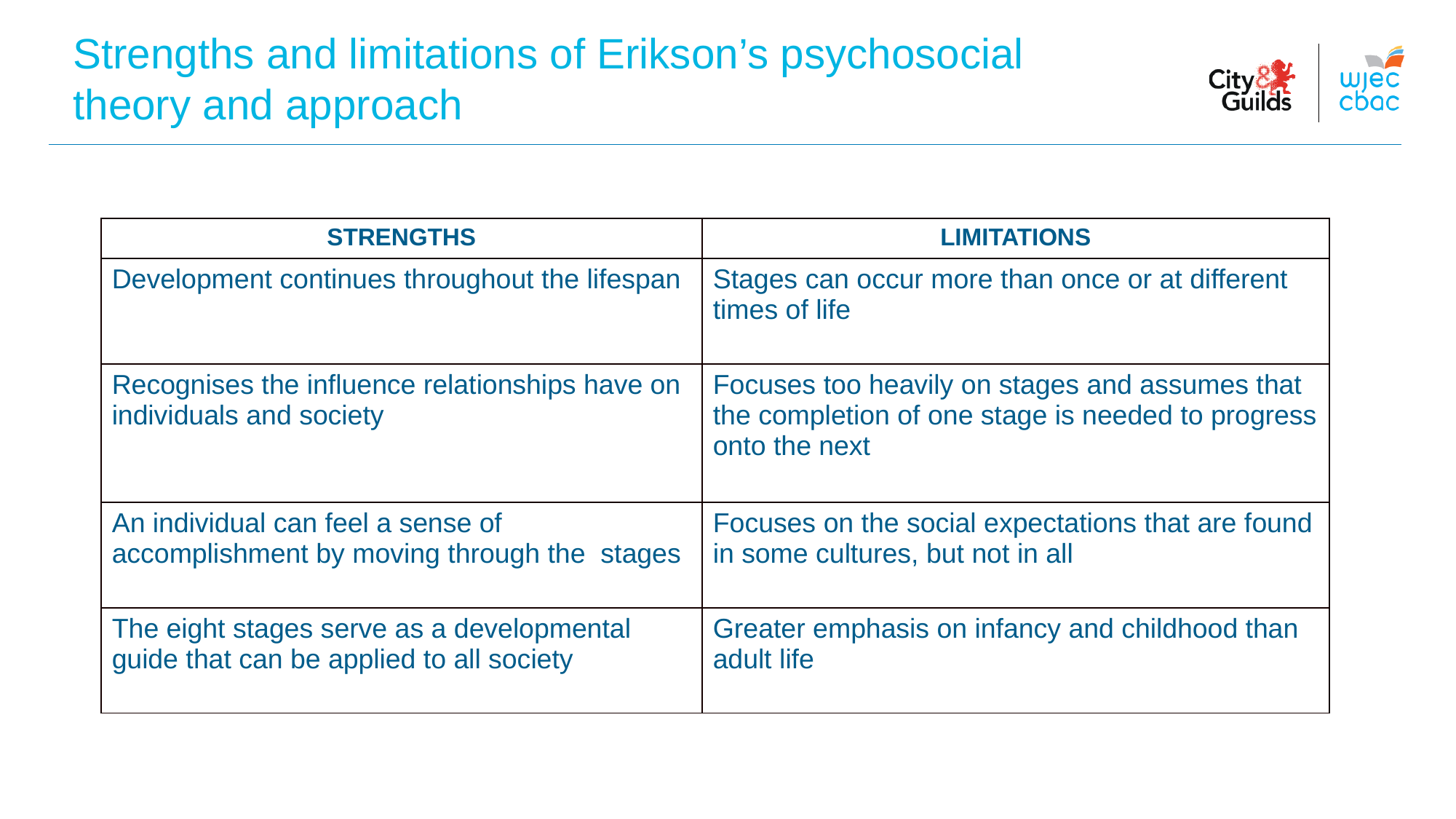

Strengths and limitations of Erikson’s psychosocial theory and approach
| STRENGTHS | LIMITATIONS |
| --- | --- |
| Development continues throughout the lifespan | Stages can occur more than once or at different times of life |
| Recognises the influence relationships have on individuals and society | Focuses too heavily on stages and assumes that the completion of one stage is needed to progress onto the next |
| An individual can feel a sense of accomplishment by moving through the stages | Focuses on the social expectations that are found in some cultures, but not in all |
| The eight stages serve as a developmental guide that can be applied to all society | Greater emphasis on infancy and childhood than adult life |